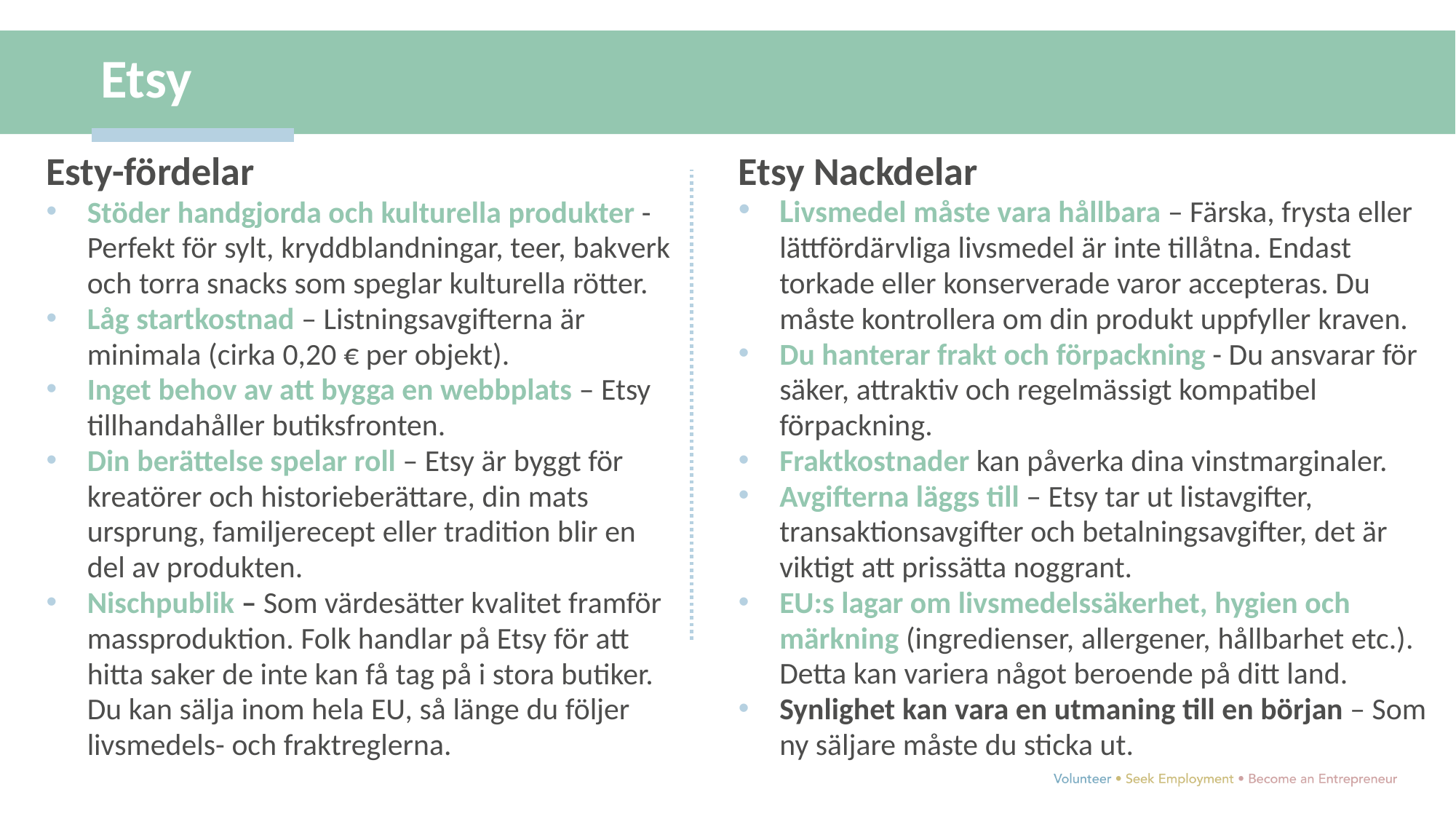

Etsy
Esty-fördelar
Stöder handgjorda och kulturella produkter - Perfekt för sylt, kryddblandningar, teer, bakverk och torra snacks som speglar kulturella rötter.
Låg startkostnad – Listningsavgifterna är minimala (cirka 0,20 € per objekt).
Inget behov av att bygga en webbplats – Etsy tillhandahåller butiksfronten.
Din berättelse spelar roll – Etsy är byggt för kreatörer och historieberättare, din mats ursprung, familjerecept eller tradition blir en del av produkten.
Nischpublik – Som värdesätter kvalitet framför massproduktion. Folk handlar på Etsy för att hitta saker de inte kan få tag på i stora butiker. Du kan sälja inom hela EU, så länge du följer livsmedels- och fraktreglerna.

Etsy Nackdelar
Livsmedel måste vara hållbara – Färska, frysta eller lättfördärvliga livsmedel är inte tillåtna. Endast torkade eller konserverade varor accepteras. Du måste kontrollera om din produkt uppfyller kraven.
Du hanterar frakt och förpackning - Du ansvarar för säker, attraktiv och regelmässigt kompatibel förpackning.
Fraktkostnader kan påverka dina vinstmarginaler.
Avgifterna läggs till – Etsy tar ut listavgifter, transaktionsavgifter och betalningsavgifter, det är viktigt att prissätta noggrant.
EU:s lagar om livsmedelssäkerhet, hygien och märkning (ingredienser, allergener, hållbarhet etc.). Detta kan variera något beroende på ditt land.
Synlighet kan vara en utmaning till en början – Som ny säljare måste du sticka ut.